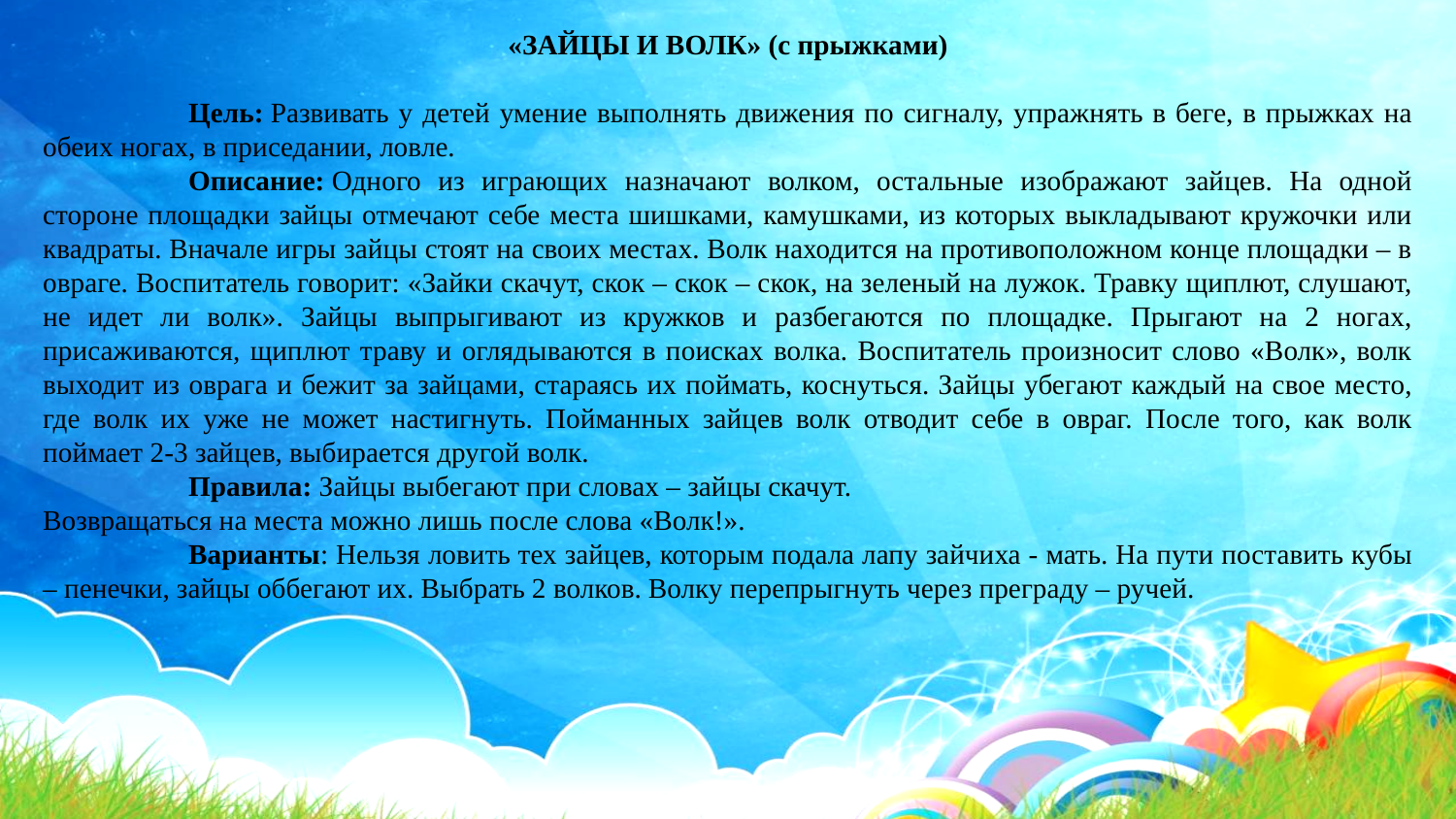

«ЗАЙЦЫ И ВОЛК» (с прыжками)

	Цель: Развивать у детей умение выполнять движения по сигналу, упражнять в беге, в прыжках на обеих ногах, в приседании, ловле.
	Описание: Одного из играющих назначают волком, остальные изображают зайцев. На одной стороне площадки зайцы отмечают себе места шишками, камушками, из которых выкладывают кружочки или квадраты. Вначале игры зайцы стоят на своих местах. Волк находится на противоположном конце площадки – в овраге. Воспитатель говорит: «Зайки скачут, скок – скок – скок, на зеленый на лужок. Травку щиплют, слушают, не идет ли волк». Зайцы выпрыгивают из кружков и разбегаются по площадке. Прыгают на 2 ногах, присаживаются, щиплют траву и оглядываются в поисках волка. Воспитатель произносит слово «Волк», волк выходит из оврага и бежит за зайцами, стараясь их поймать, коснуться. Зайцы убегают каждый на свое место, где волк их уже не может настигнуть. Пойманных зайцев волк отводит себе в овраг. После того, как волк поймает 2-3 зайцев, выбирается другой волк.
	Правила: Зайцы выбегают при словах – зайцы скачут.
Возвращаться на места можно лишь после слова «Волк!».
	Варианты: Нельзя ловить тех зайцев, которым подала лапу зайчиха - мать. На пути поставить кубы – пенечки, зайцы оббегают их. Выбрать 2 волков. Волку перепрыгнуть через преграду – ручей.